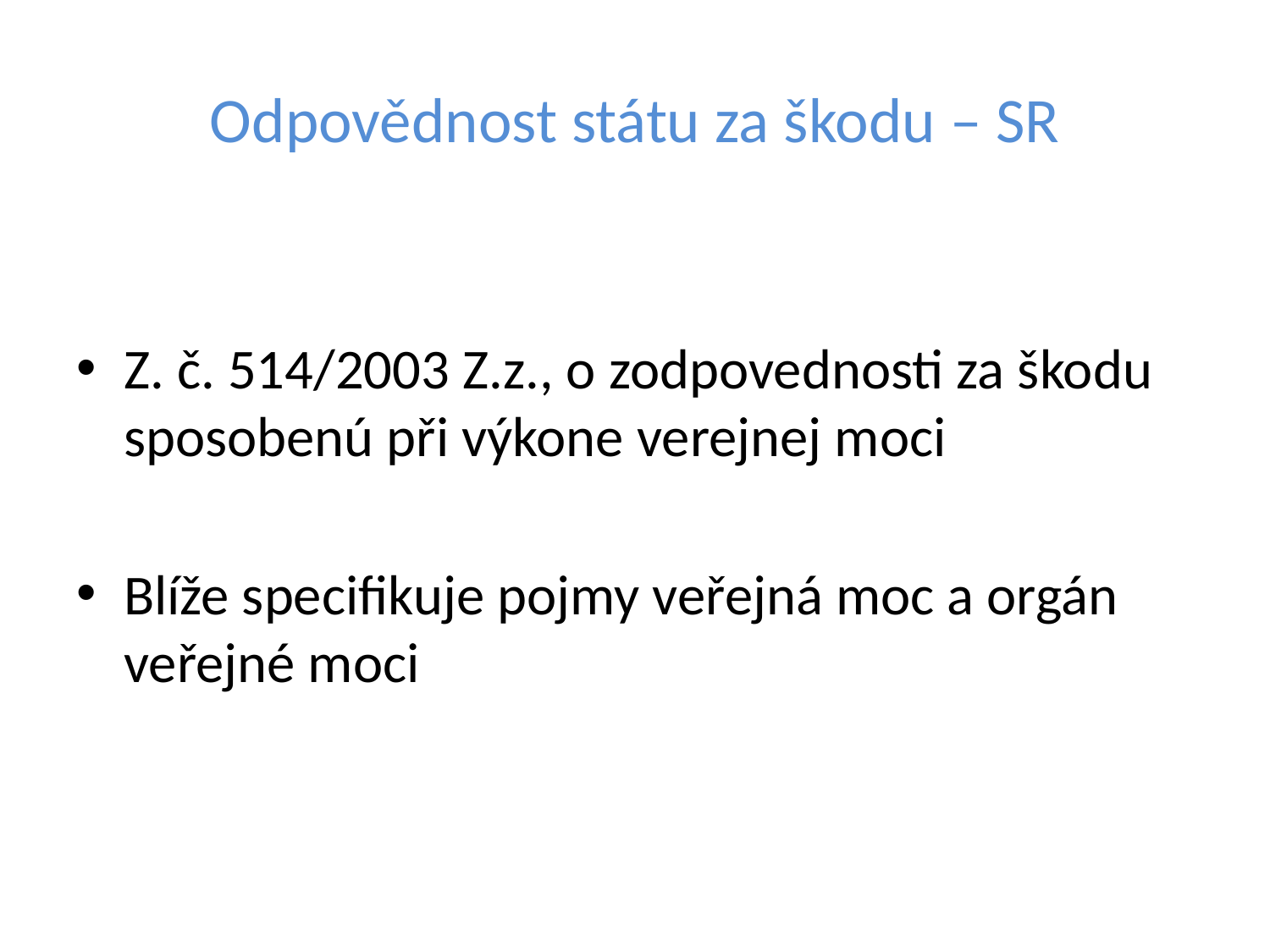

# Odpovědnost státu za škodu – SR
Z. č. 514/2003 Z.z., o zodpovednosti za škodu sposobenú při výkone verejnej moci

Blíže specifikuje pojmy veřejná moc a orgán veřejné moci